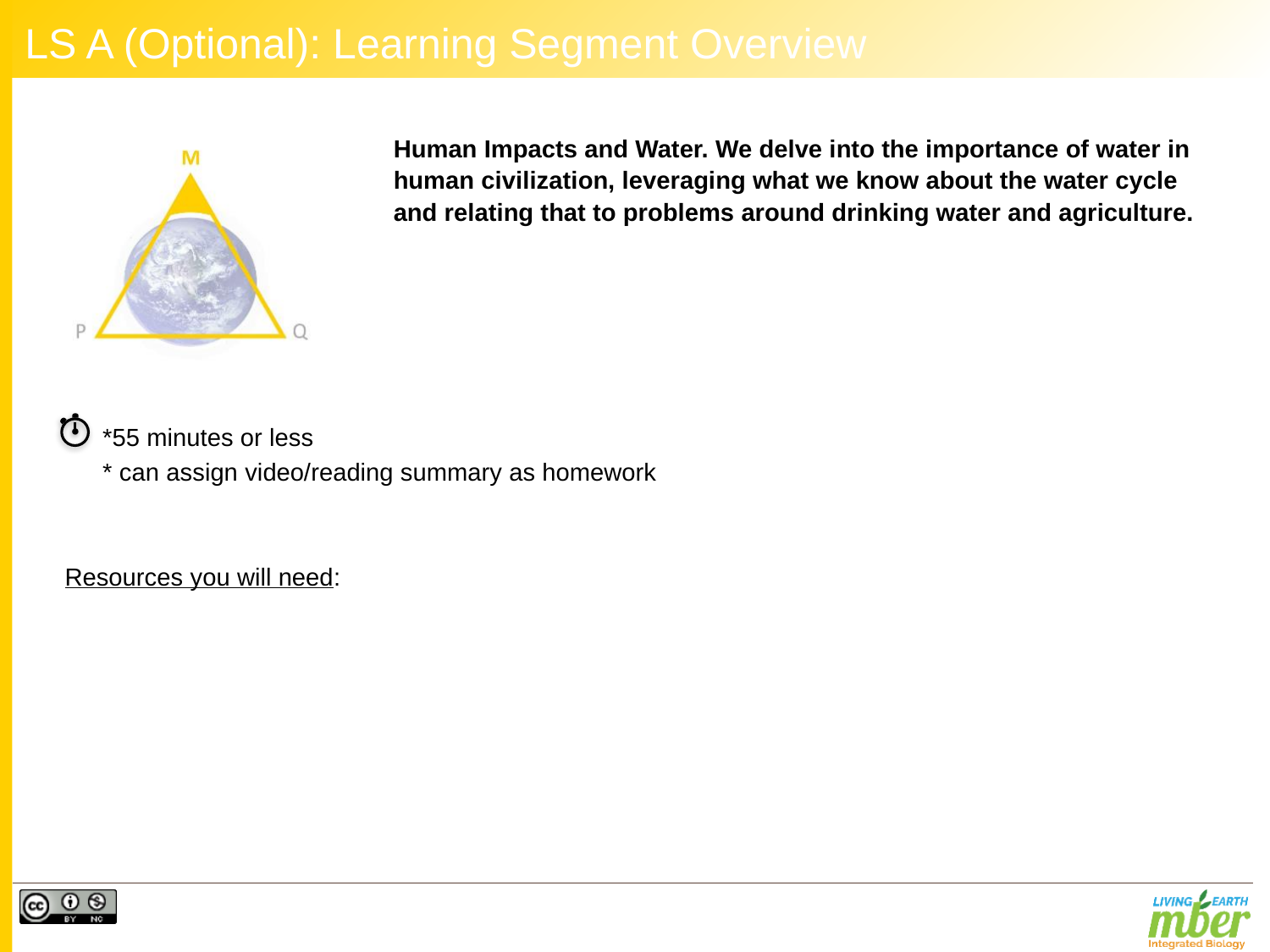

# LS A (Optional): Learning Segment Overview
Human Impacts and Water. We delve into the importance of water in human civilization, leveraging what we know about the water cycle and relating that to problems around drinking water and agriculture.

*55 minutes or less
* can assign video/reading summary as homework

Resources you will need: